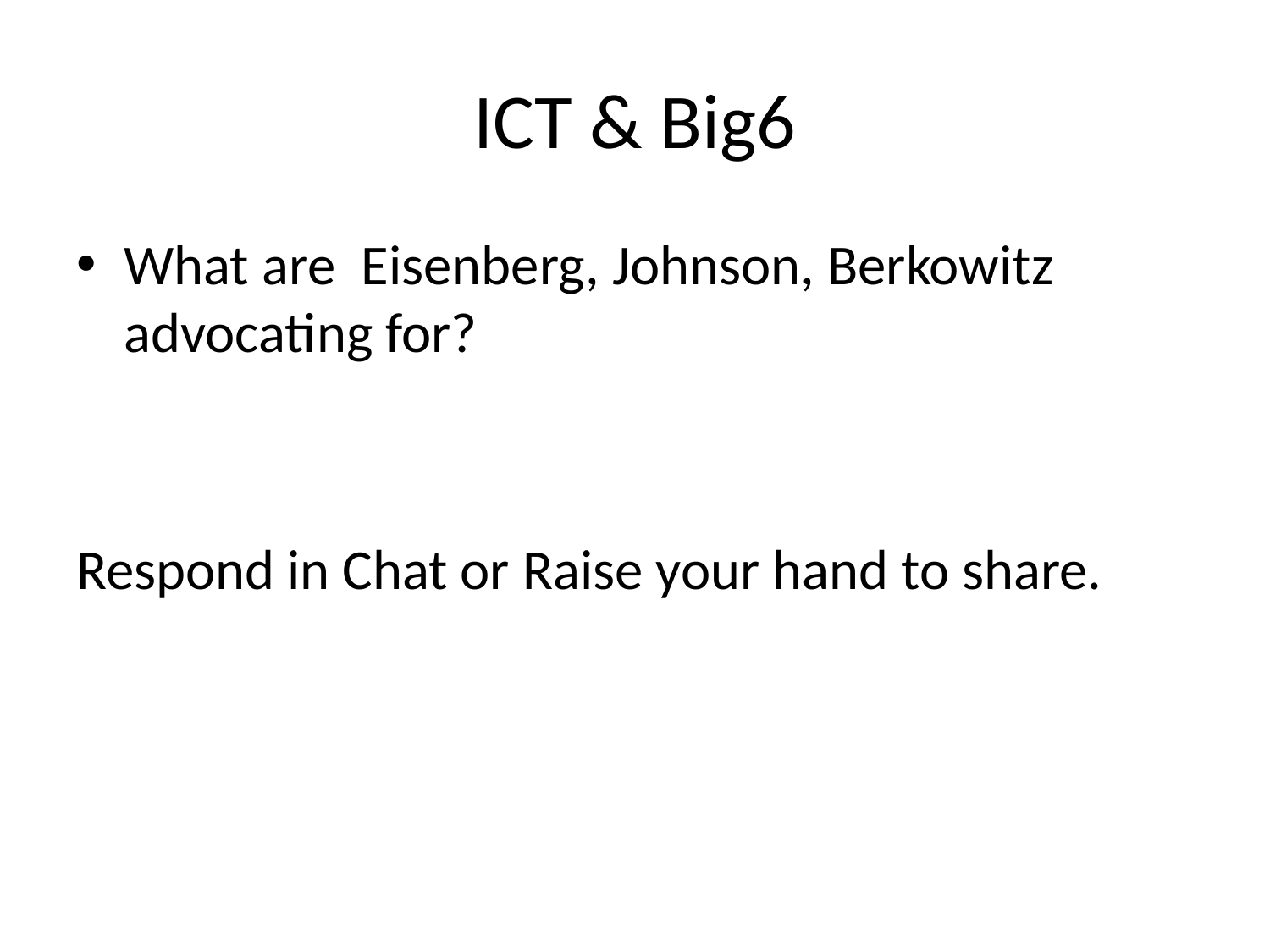

# ICT & Big6
What are  Eisenberg, Johnson, Berkowitz advocating for?

Respond in Chat or Raise your hand to share.